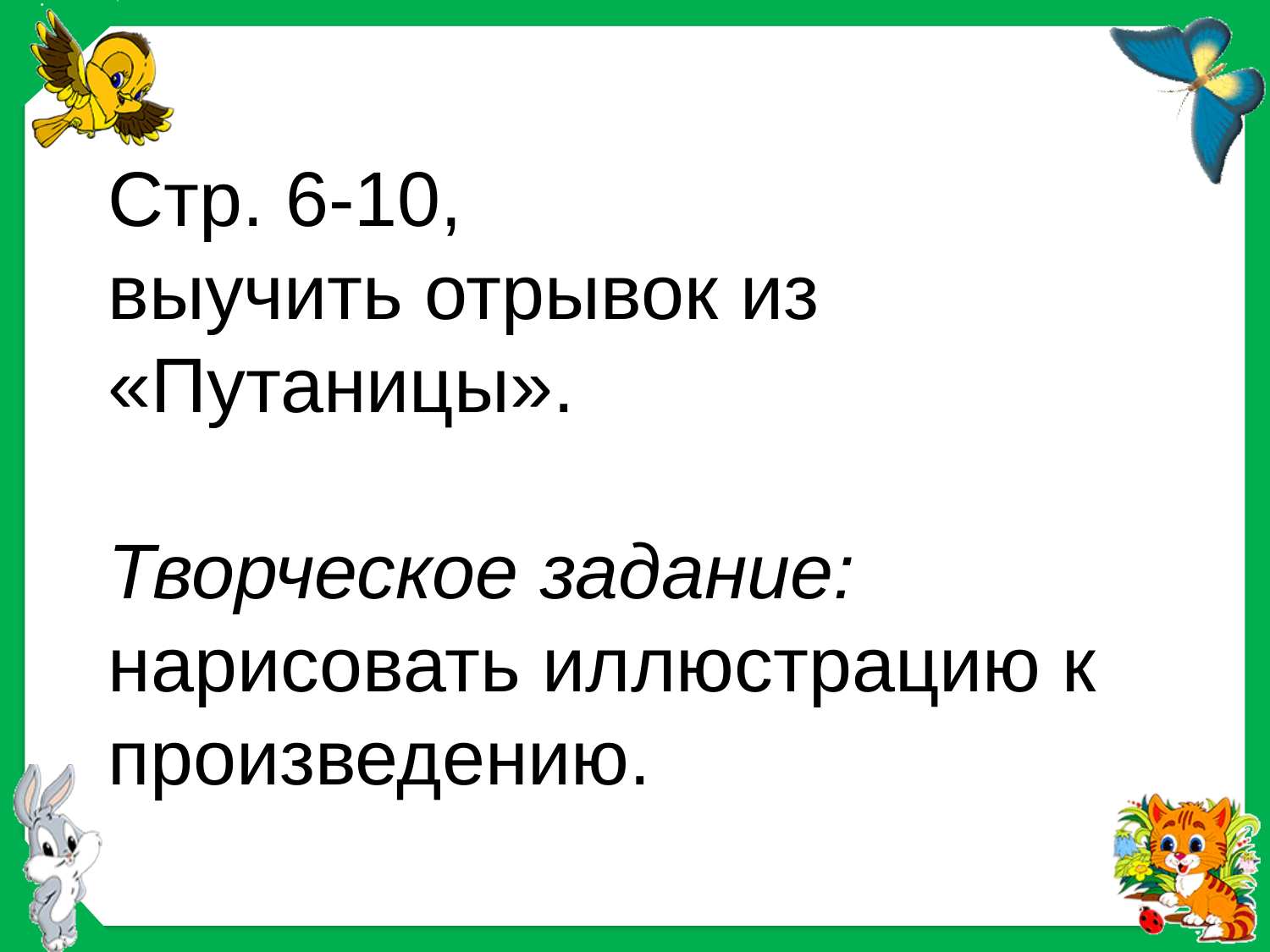

# Стр. 6-10, выучить отрывок из «Путаницы». Творческое задание: нарисовать иллюстрацию к произведению.